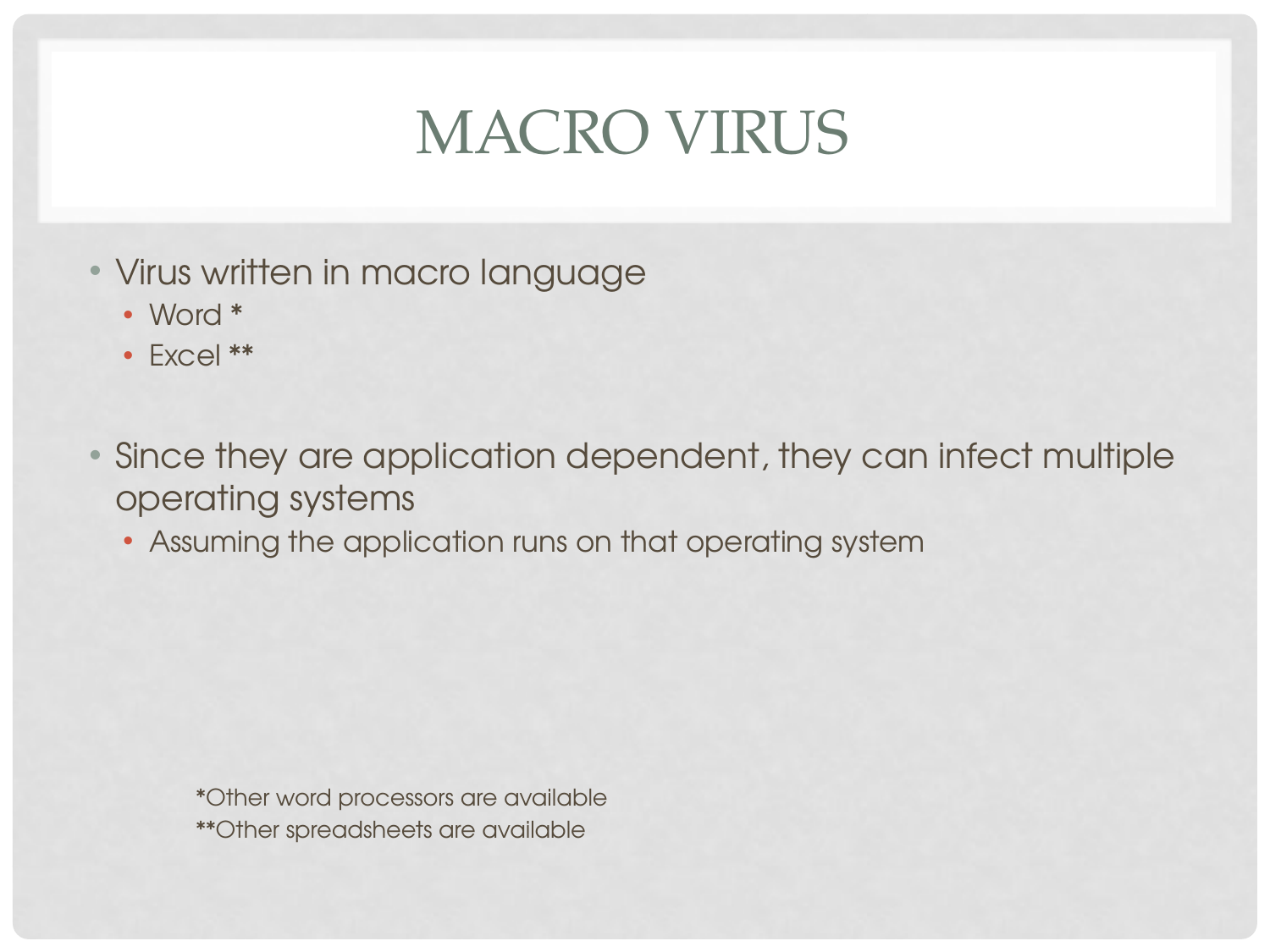

# Macro virus
Virus written in macro language
Word *
Excel **

Since they are application dependent, they can infect multiple operating systems
Assuming the application runs on that operating system

*Other word processors are available
**Other spreadsheets are available